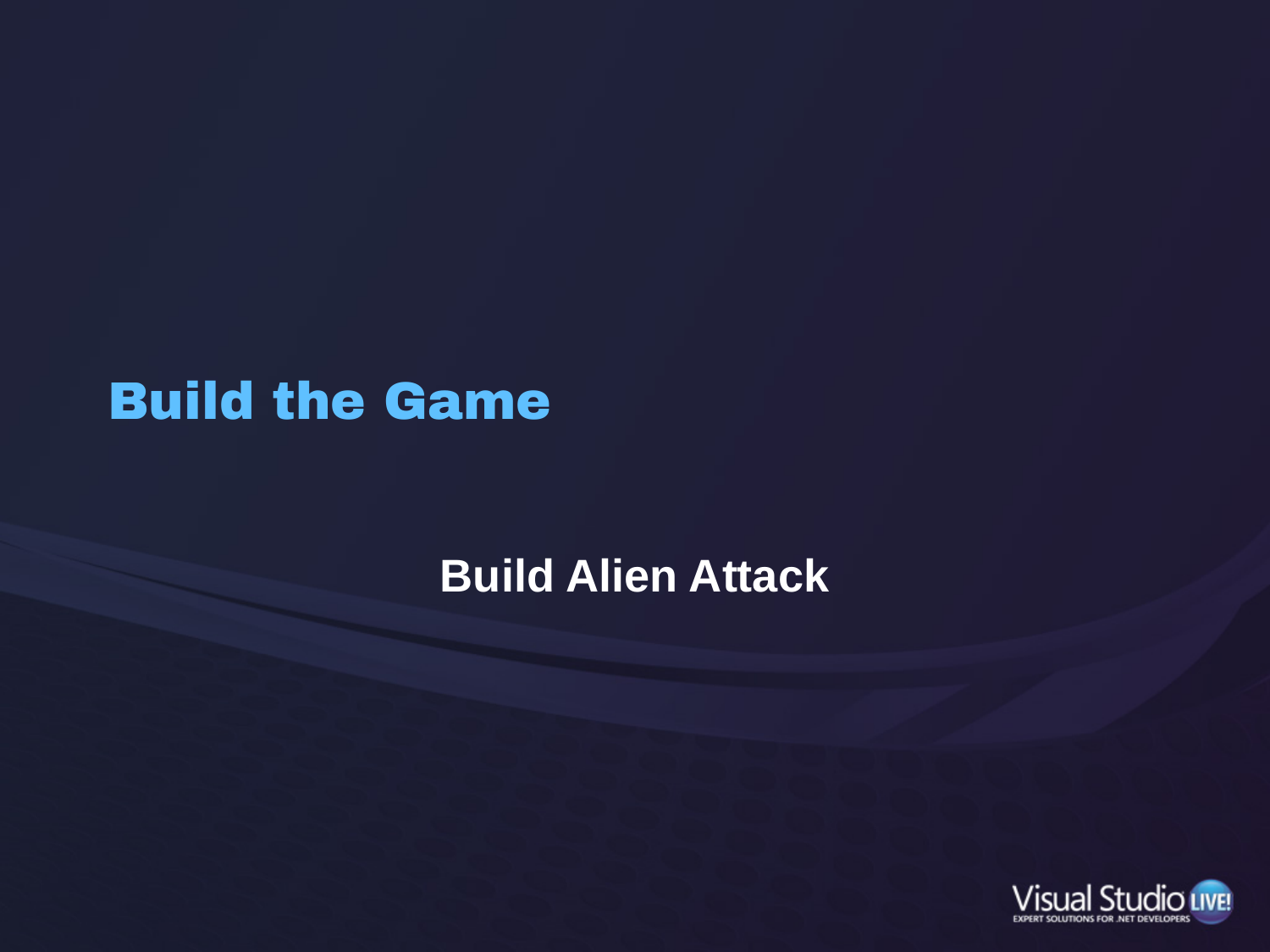

# Build the Game
Build Alien Attack